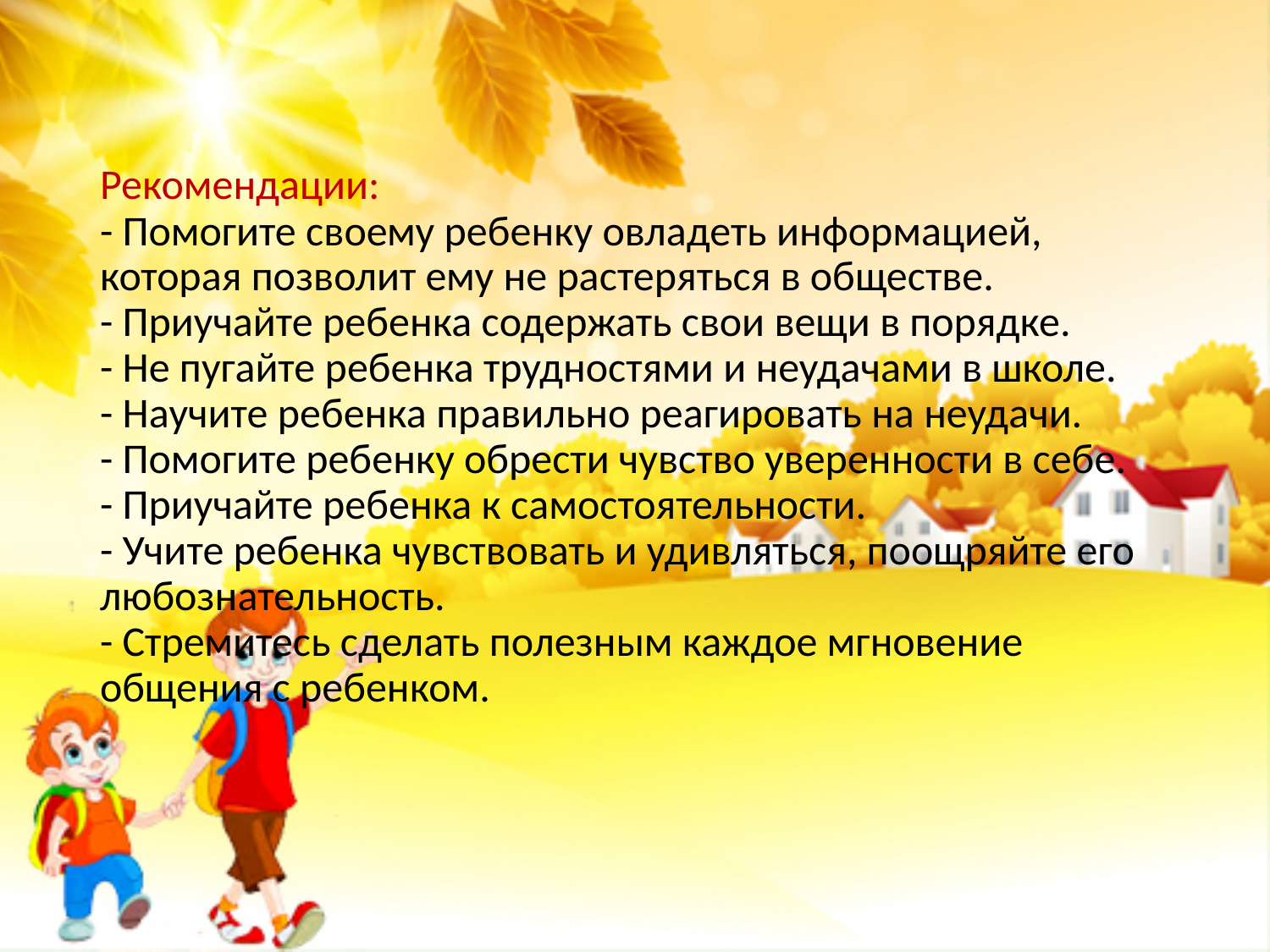

# Рекомендации: - Помогите своему ребенку овладеть информацией, которая позволит ему не растеряться в обществе. - Приучайте ребенка содержать свои вещи в порядке. - Не пугайте ребенка трудностями и неудачами в школе. - Научите ребенка правильно реагировать на неудачи. - Помогите ребенку обрести чувство уверенности в себе. - Приучайте ребенка к самостоятельности. - Учите ребенка чувствовать и удивляться, поощряйте его любознательность. - Стремитесь сделать полезным каждое мгновение общения с ребенком.